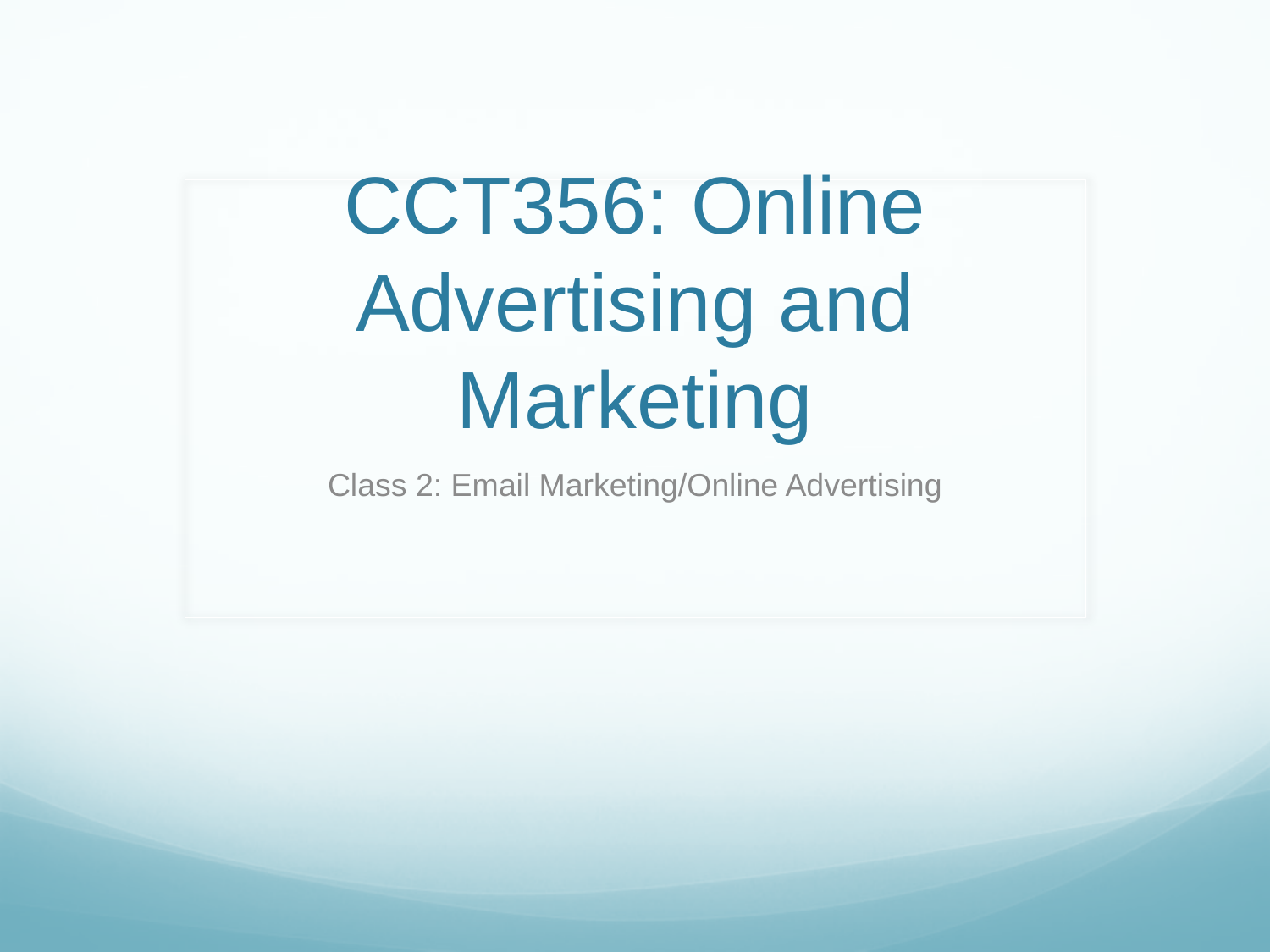

# CCT356: Online Advertising and Marketing
Class 2: Email Marketing/Online Advertising